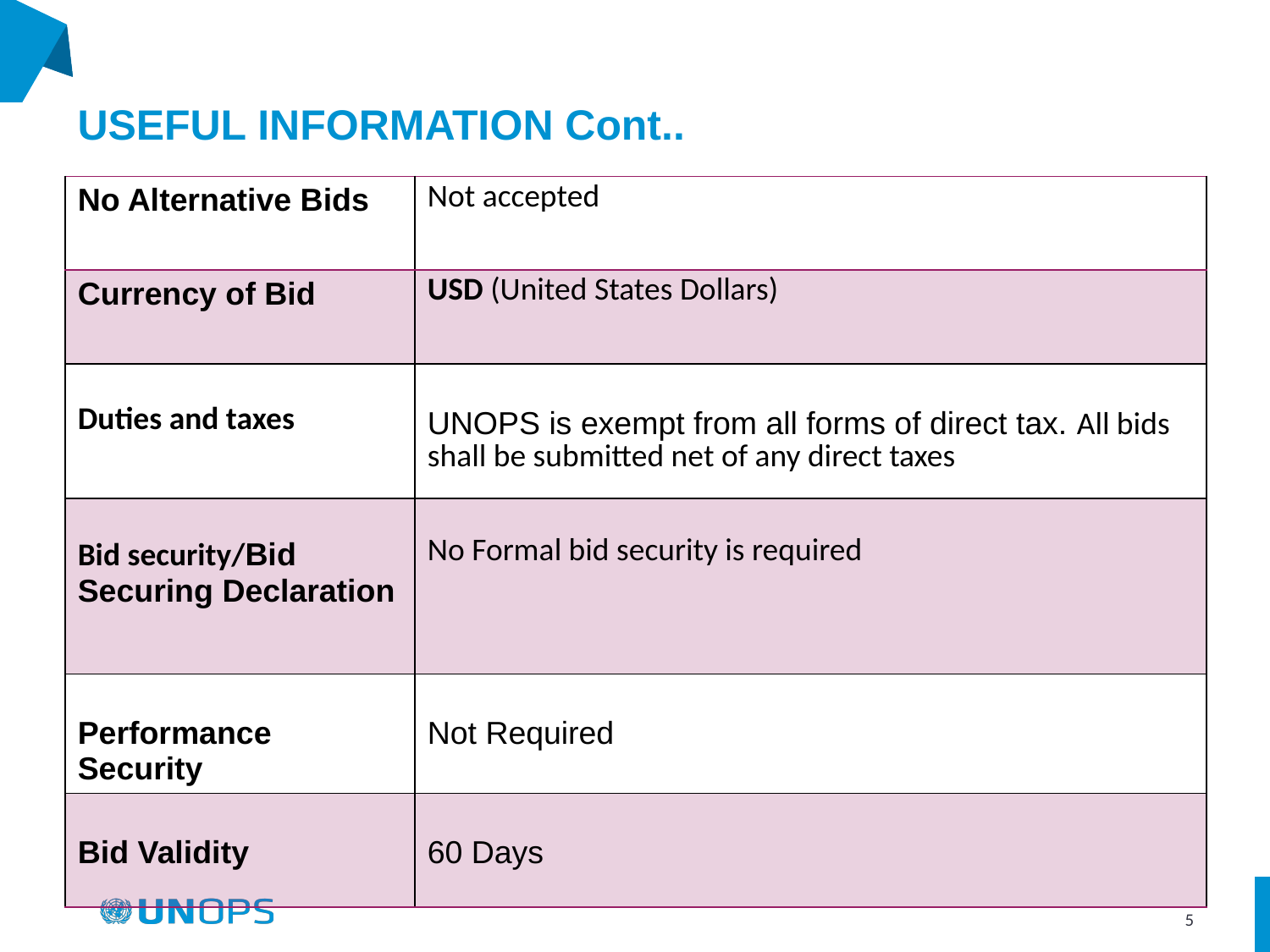

# USEFUL INFORMATION Cont..
| No Alternative Bids | Not accepted |
| --- | --- |
| Currency of Bid | USD (United States Dollars) |
| Duties and taxes | UNOPS is exempt from all forms of direct tax. All bids shall be submitted net of any direct taxes |
| Bid security/Bid Securing Declaration | No Formal bid security is required |
| Performance Security | Not Required |
| Bid Validity | 60 Days |
5